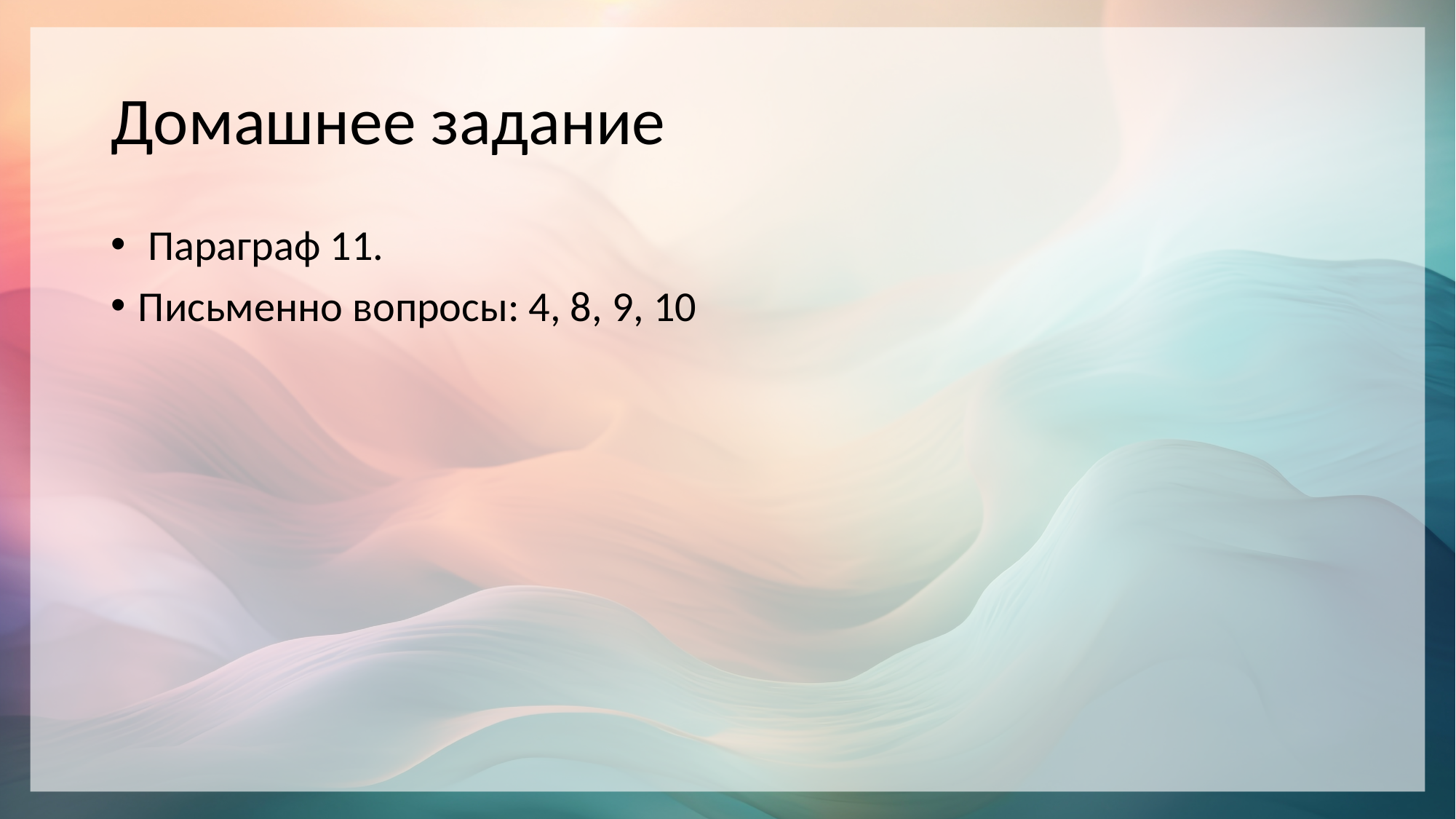

# Домашнее задание
 Параграф 11.
Письменно вопросы: 4, 8, 9, 10